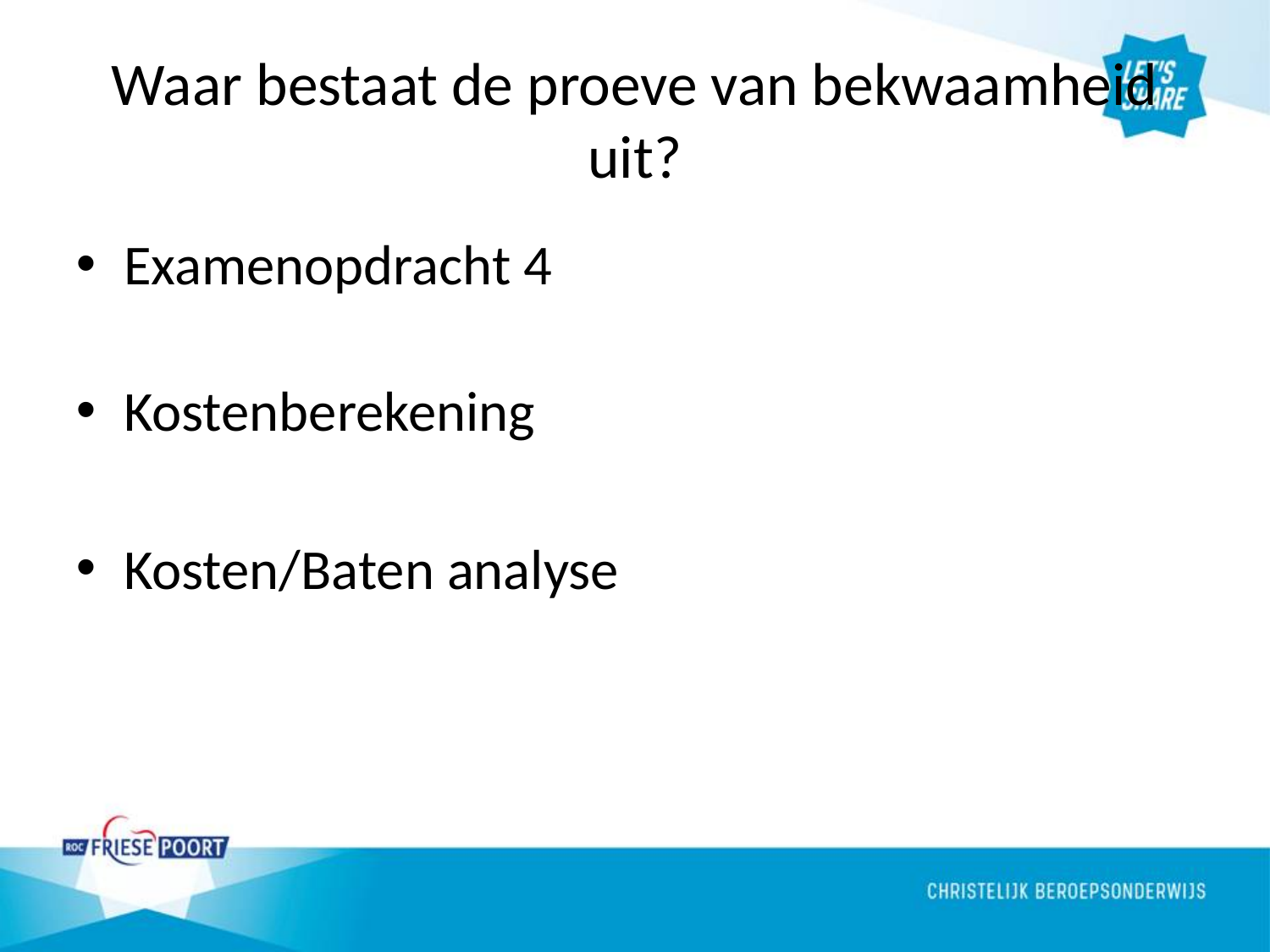

# Waar bestaat de proeve van bekwaamheid uit?
Examenopdracht 4
Kostenberekening

Kosten/Baten analyse